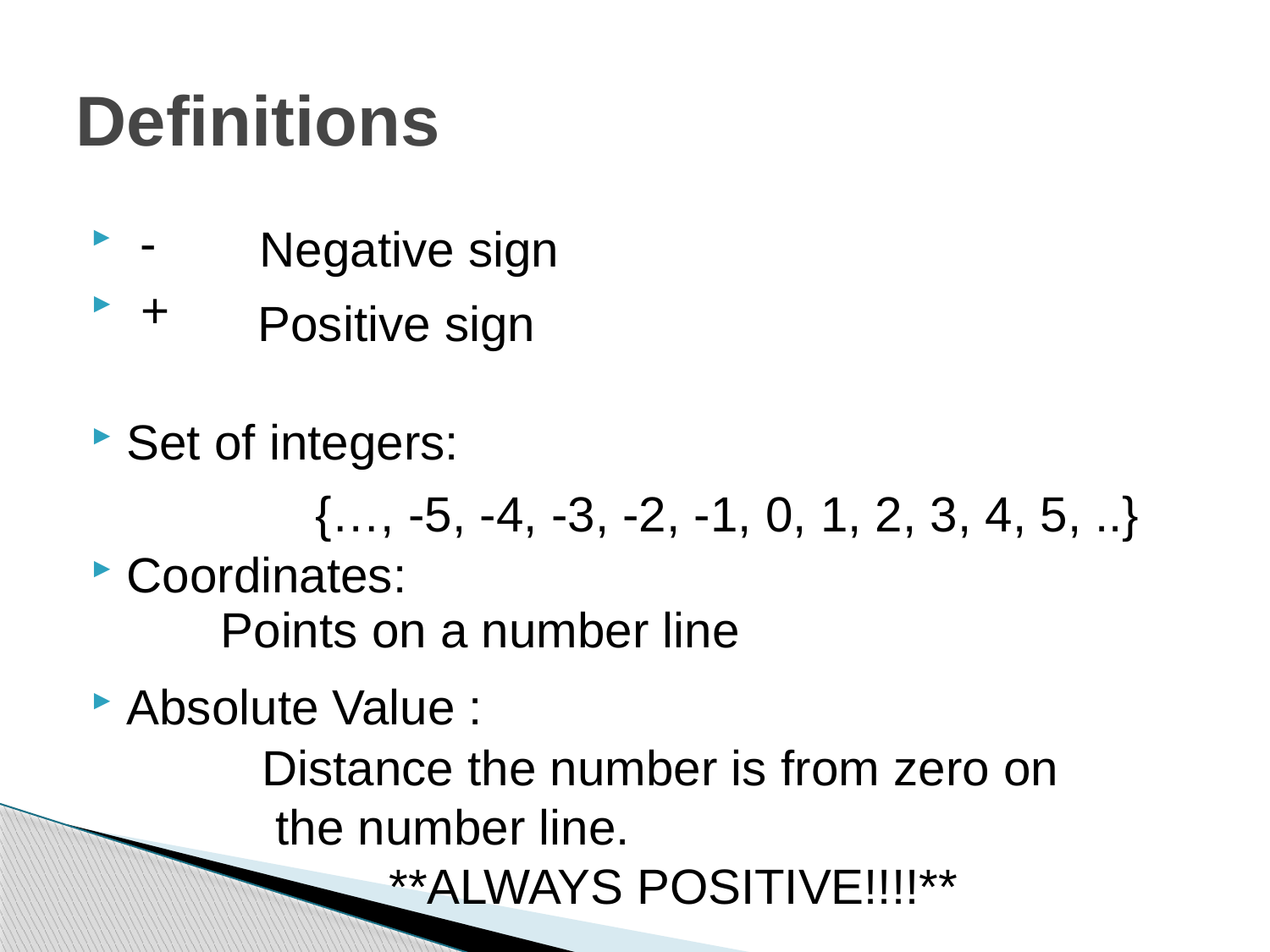

# Definitions
 -
 +

Set of integers:

Coordinates:

Absolute Value :
Negative sign
Positive sign
{…, -5, -4, -3, -2, -1, 0, 1, 2, 3, 4, 5, ..}
Points on a number line
Distance the number is from zero on
 the number line.
	**ALWAYS POSITIVE!!!!**